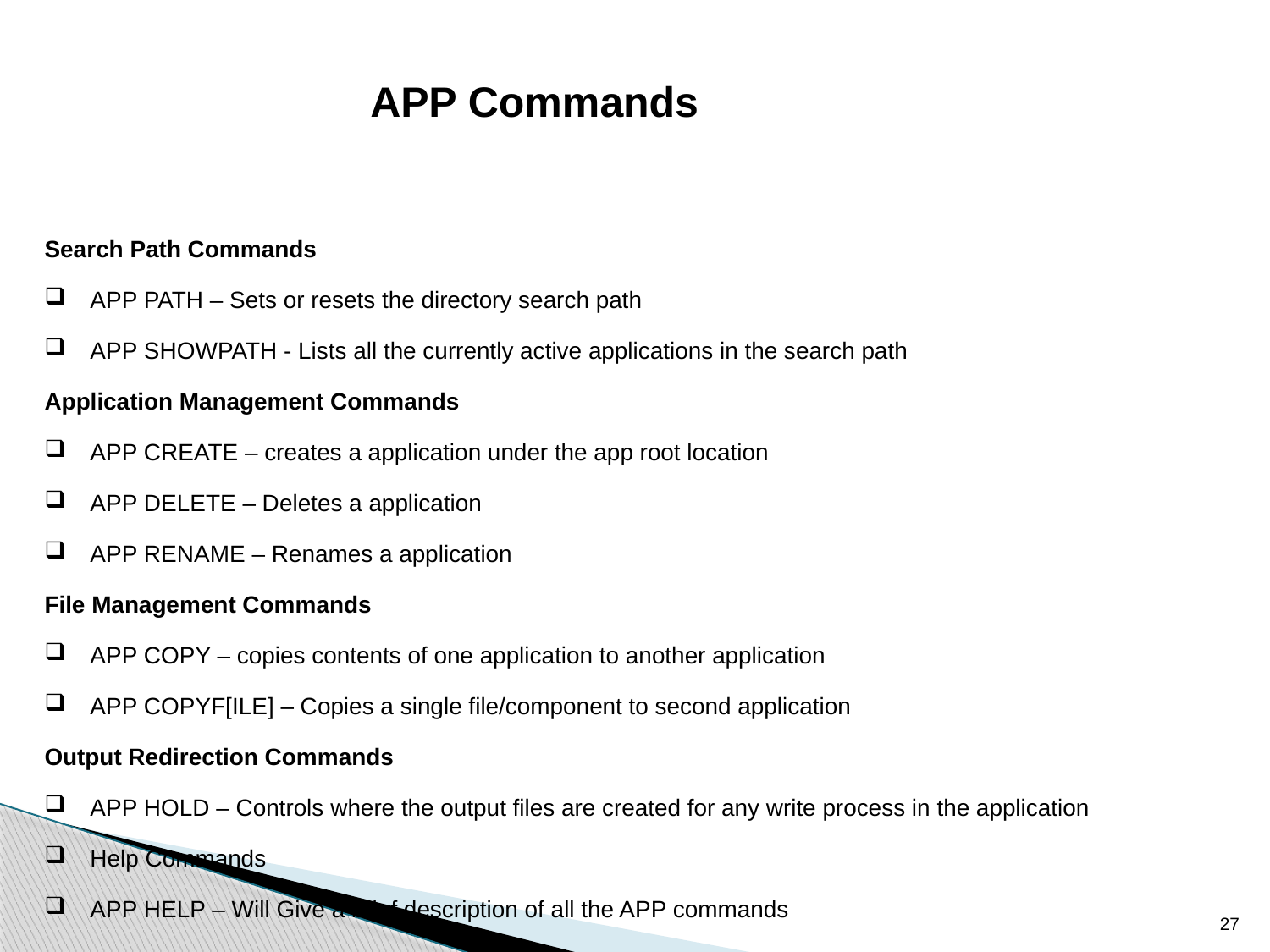

# APP Commands
Search Path Commands
APP PATH – Sets or resets the directory search path
APP SHOWPATH - Lists all the currently active applications in the search path
Application Management Commands
APP CREATE – creates a application under the app root location
APP DELETE – Deletes a application
APP RENAME – Renames a application
File Management Commands
APP COPY – copies contents of one application to another application
APP COPYF[ILE] – Copies a single file/component to second application
Output Redirection Commands
APP HOLD – Controls where the output files are created for any write process in the application
Help Commands
APP HELP – Will Give a brief description of all the APP commands

27